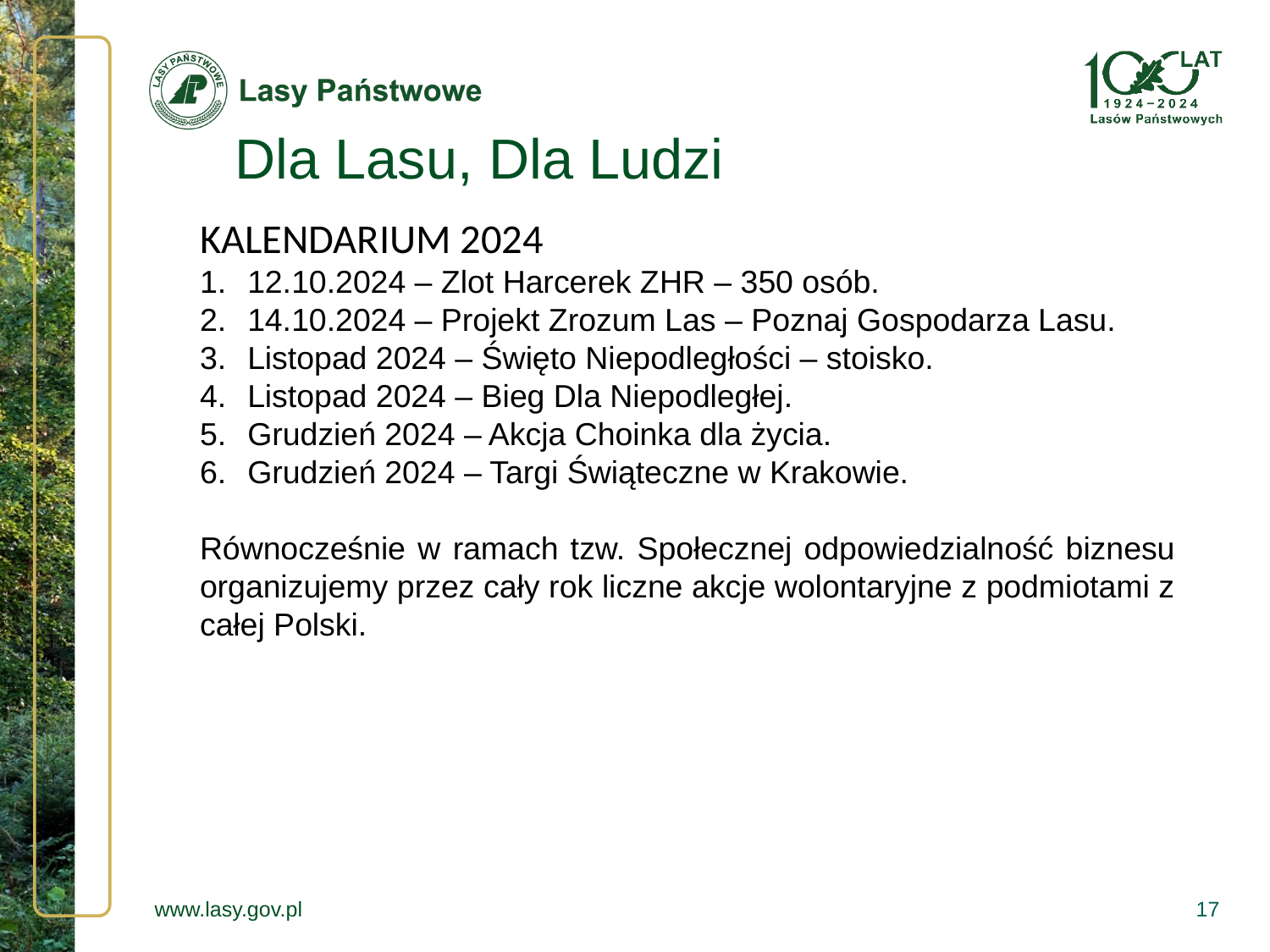

# Dla Lasu, Dla Ludzi
KALENDARIUM 2024
12.10.2024 – Zlot Harcerek ZHR – 350 osób.
14.10.2024 – Projekt Zrozum Las – Poznaj Gospodarza Lasu.
Listopad 2024 – Święto Niepodległości – stoisko.
Listopad 2024 – Bieg Dla Niepodległej.
Grudzień 2024 – Akcja Choinka dla życia.
Grudzień 2024 – Targi Świąteczne w Krakowie.

Równocześnie w ramach tzw. Społecznej odpowiedzialność biznesu organizujemy przez cały rok liczne akcje wolontaryjne z podmiotami z całej Polski.